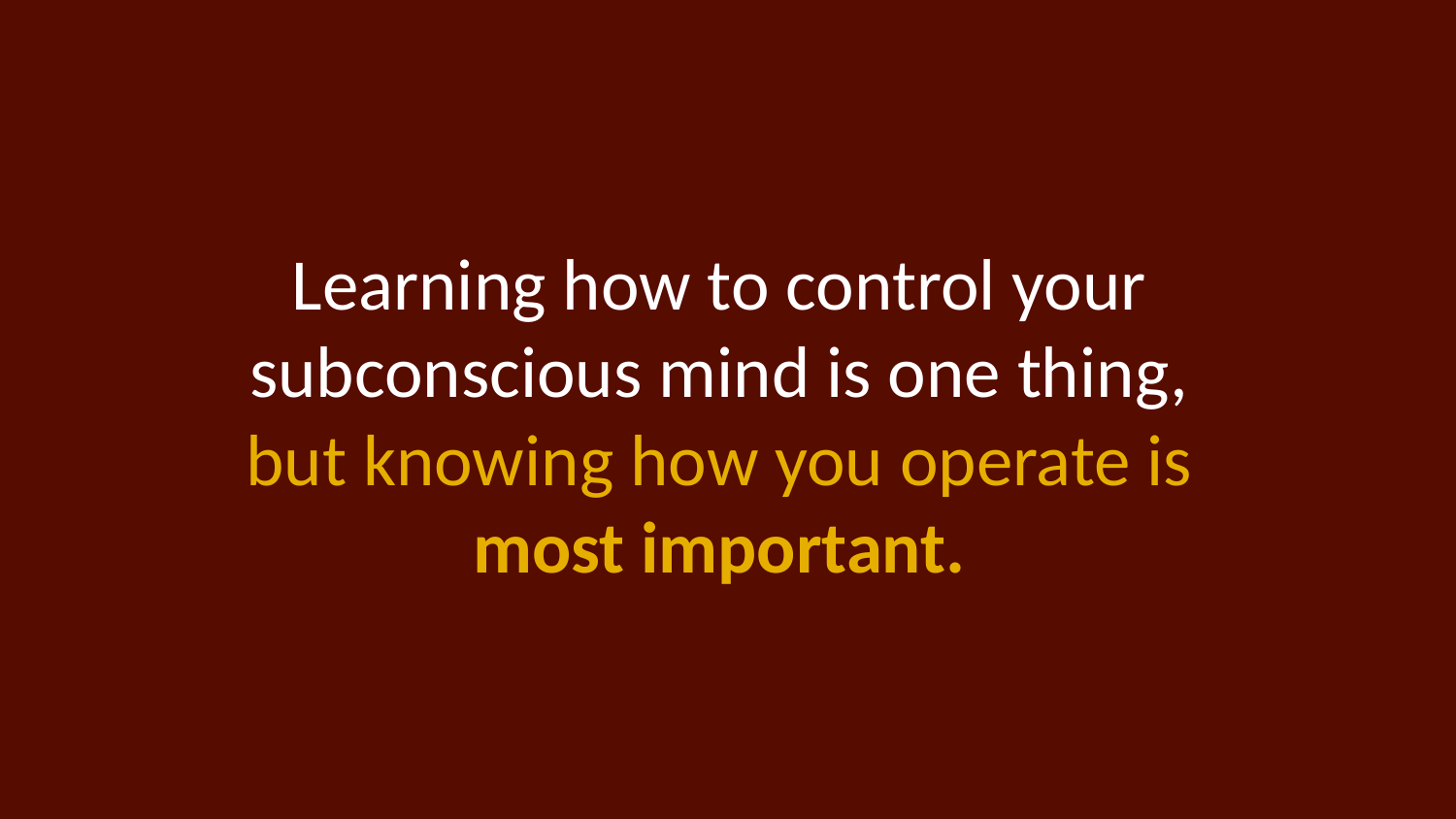

Learning how to control your
subconscious mind is one thing,
but knowing how you operate is
most important.